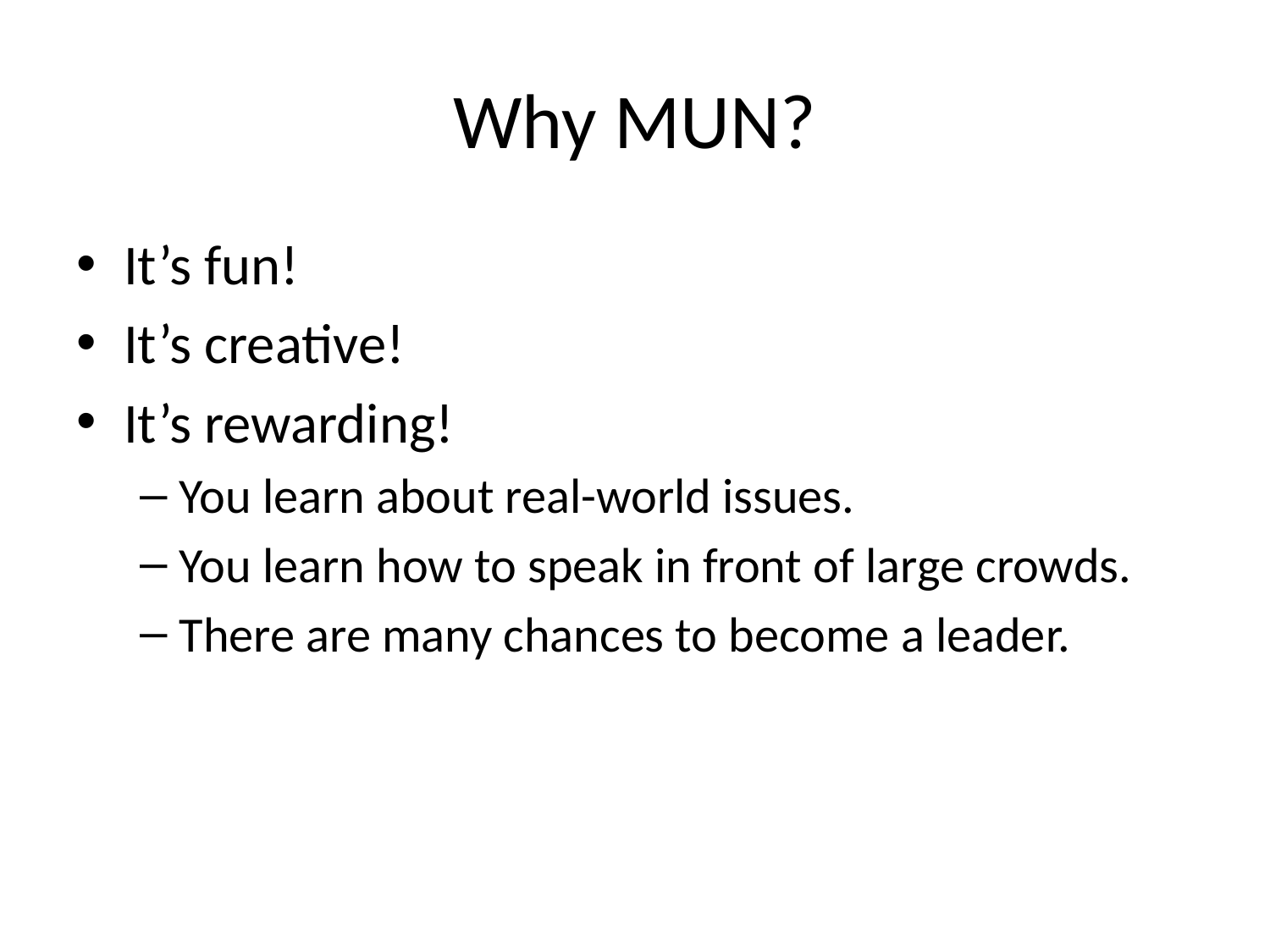

# Why MUN?
It’s fun!
It’s creative!
It’s rewarding!
You learn about real-world issues.
You learn how to speak in front of large crowds.
There are many chances to become a leader.